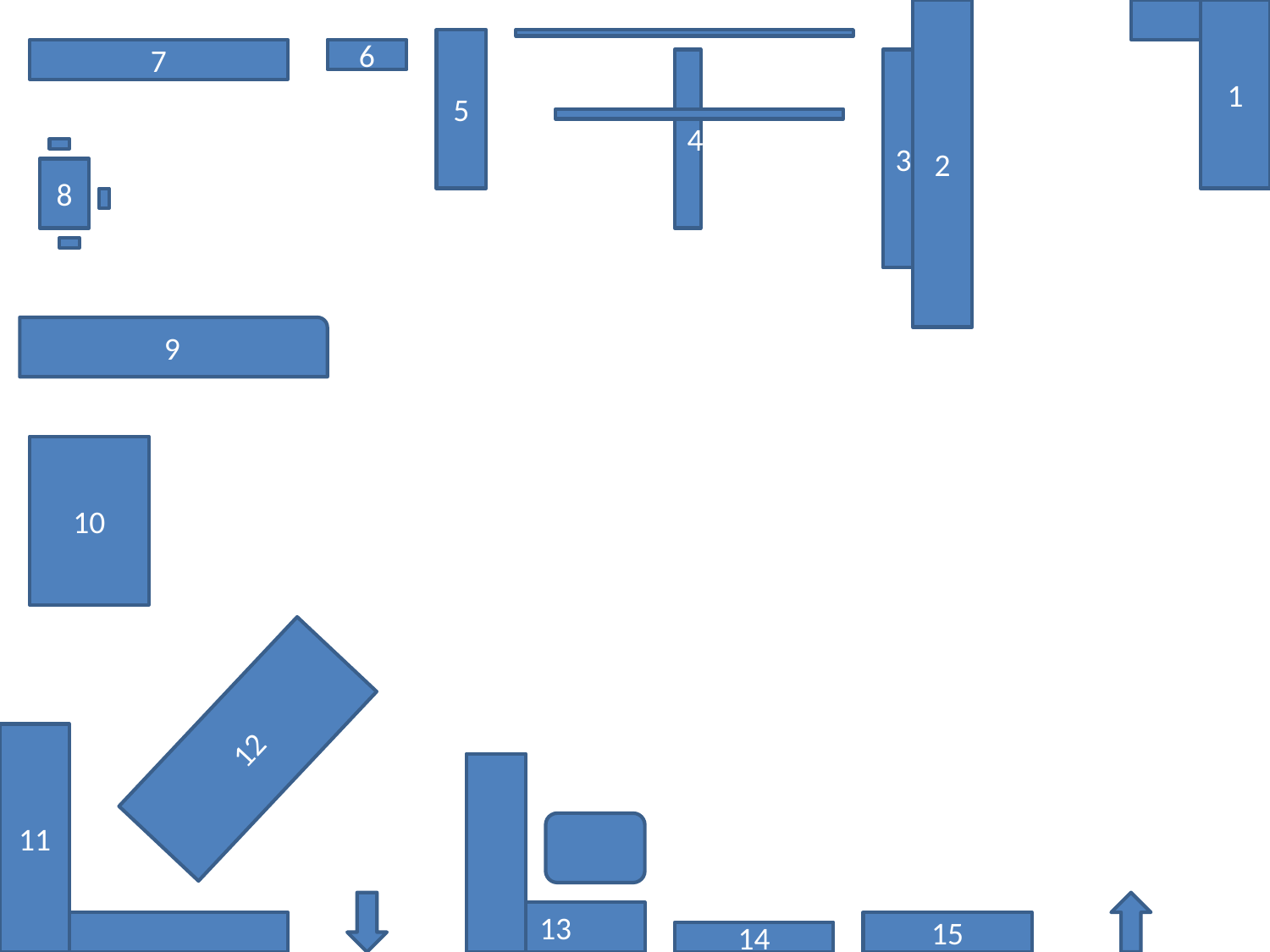

2

1
5

7
6
4
3

8

9
10
12
11

13

15
14